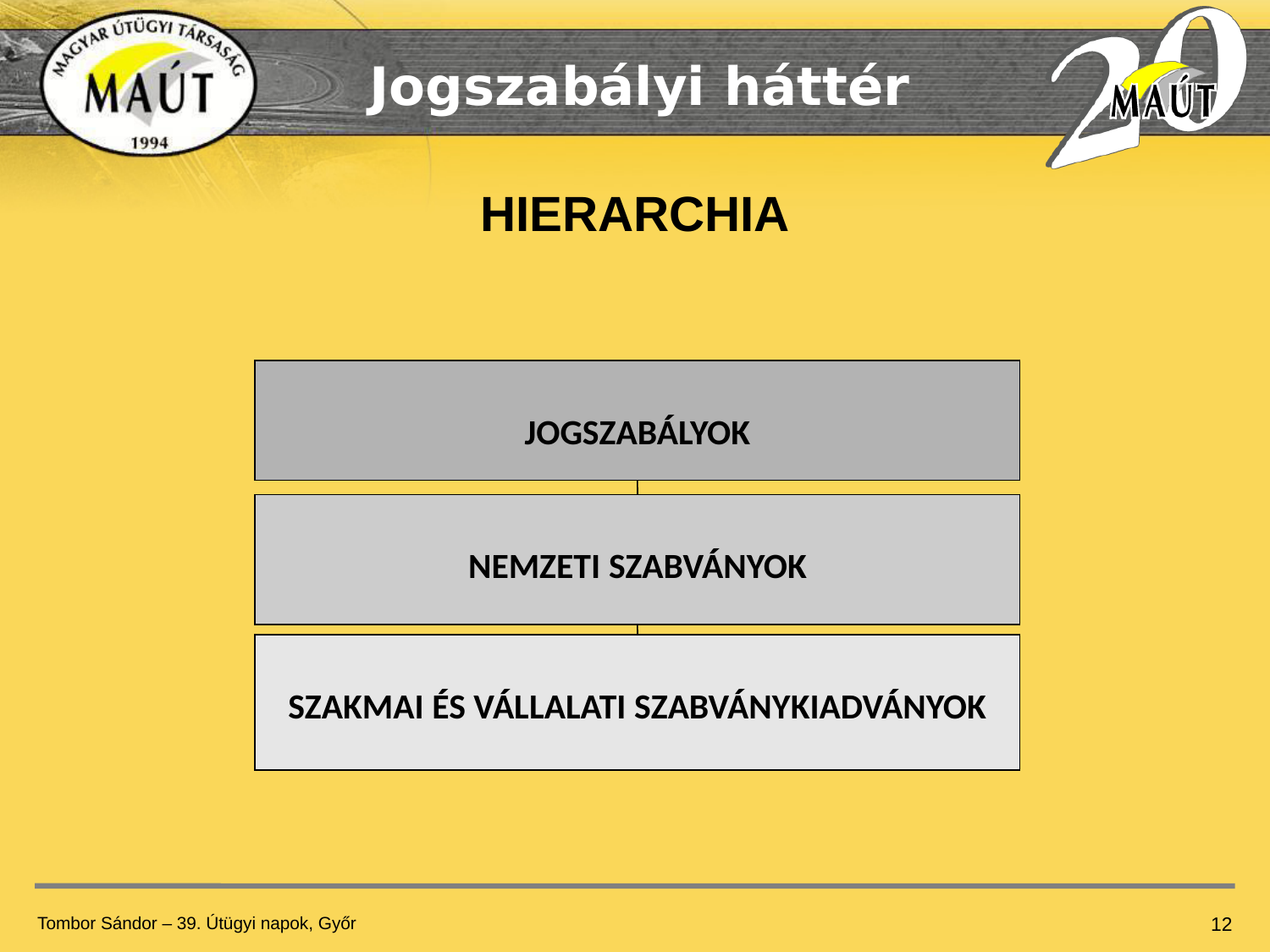

Jogszabályi háttér
HIERARCHIA
JOGSZABÁLYOK

NEMZETI SZABVÁNYOK

SZAKMAI ÉS VÁLLALATI SZABVÁNYKIADVÁNYOK